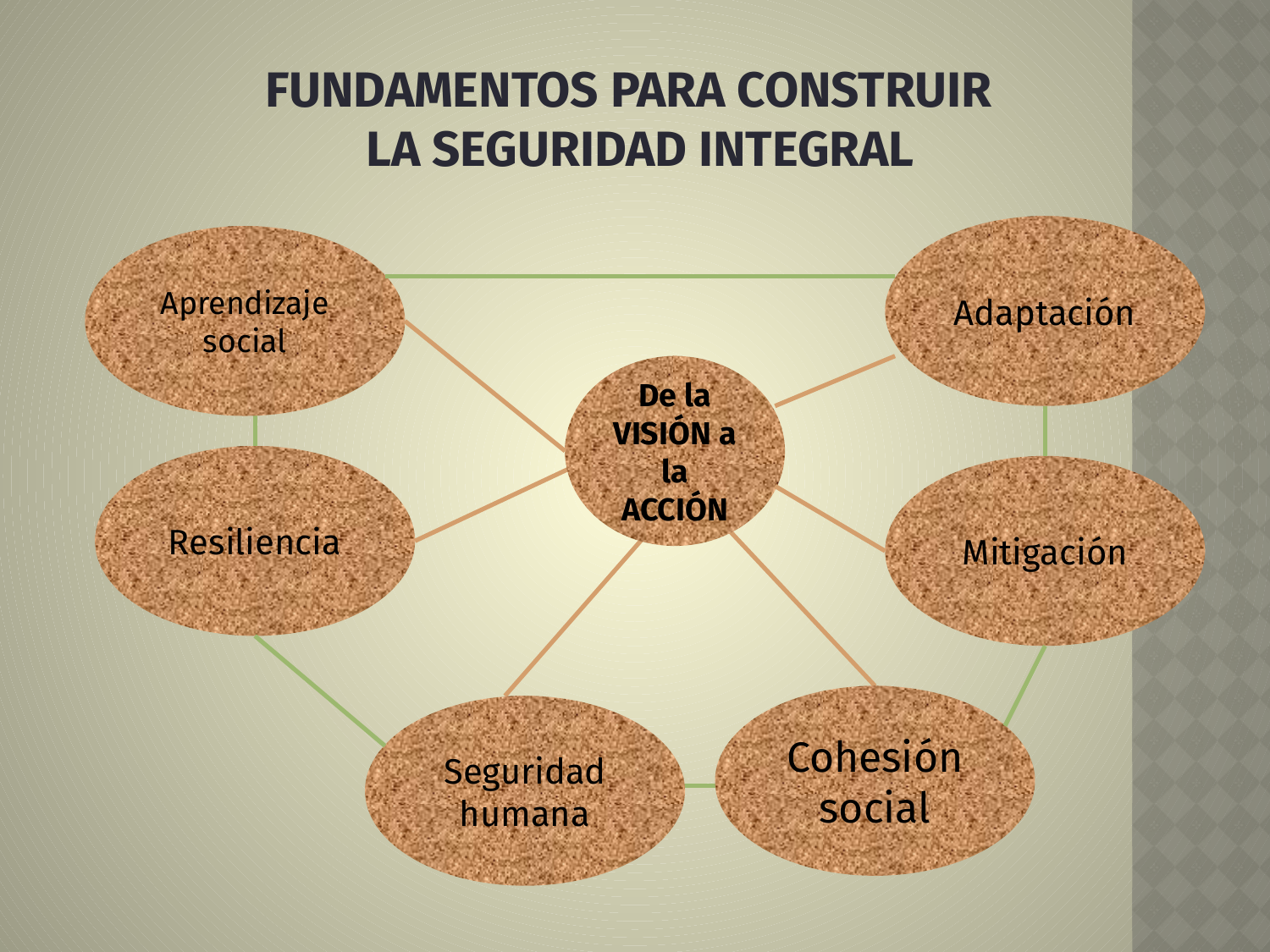

# FUNDAMENTOS PARA CONSTRUIR LA seguridad integral
Adaptación
Aprendizaje
social
De la VISIÓN a la
ACCIÓN
Resiliencia
Mitigación
Cohesión
social
Seguridad humana